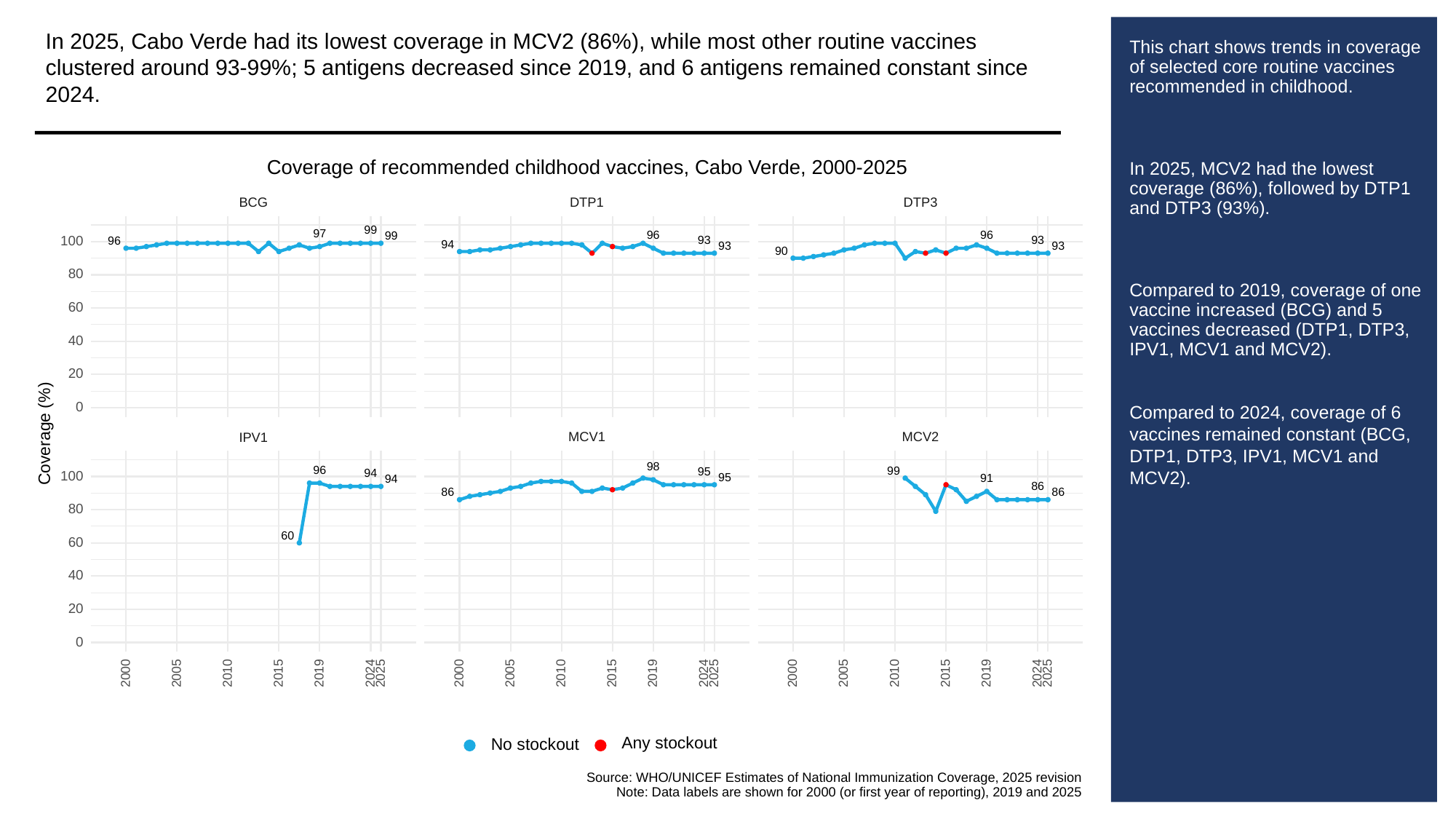

In 2025, Cabo Verde had its lowest coverage in MCV2 (86%), while most other routine vaccines clustered around 93-99%; 5 antigens decreased since 2019, and 6 antigens remained constant since 2024.
# This chart shows trends in coverage of selected core routine vaccines recommended in childhood.

In 2025, MCV2 had the lowest coverage (86%), followed by DTP1 and DTP3 (93%).

Compared to 2019, coverage of one vaccine increased (BCG) and 5 vaccines decreased (DTP1, DTP3, IPV1, MCV1 and MCV2).

Compared to 2024, coverage of 6 vaccines remained constant (BCG, DTP1, DTP3, IPV1, MCV1 and MCV2).

Coverage of recommended childhood vaccines, Cabo Verde, 2000-2025
BCG
DTP3
DTP1

99
97
96
96
99
93
93
100
96
94

93
93

90

80

60

40

20

0

Coverage (%)
MCV1
MCV2
IPV1

98
96
99
95
94
100
95
91
94

86

86
86

80

60
60

40

20

0

2000
2005
2010
2015
2019
2024
2025
2000
2005
2010
2015
2019
2024
2025
2000
2005
2010
2015
2019
2024
2025
Any stockout
No stockout

Source: WHO/UNICEF Estimates of National Immunization Coverage, 2025 revision
Note: Data labels are shown for 2000 (or first year of reporting), 2019 and 2025